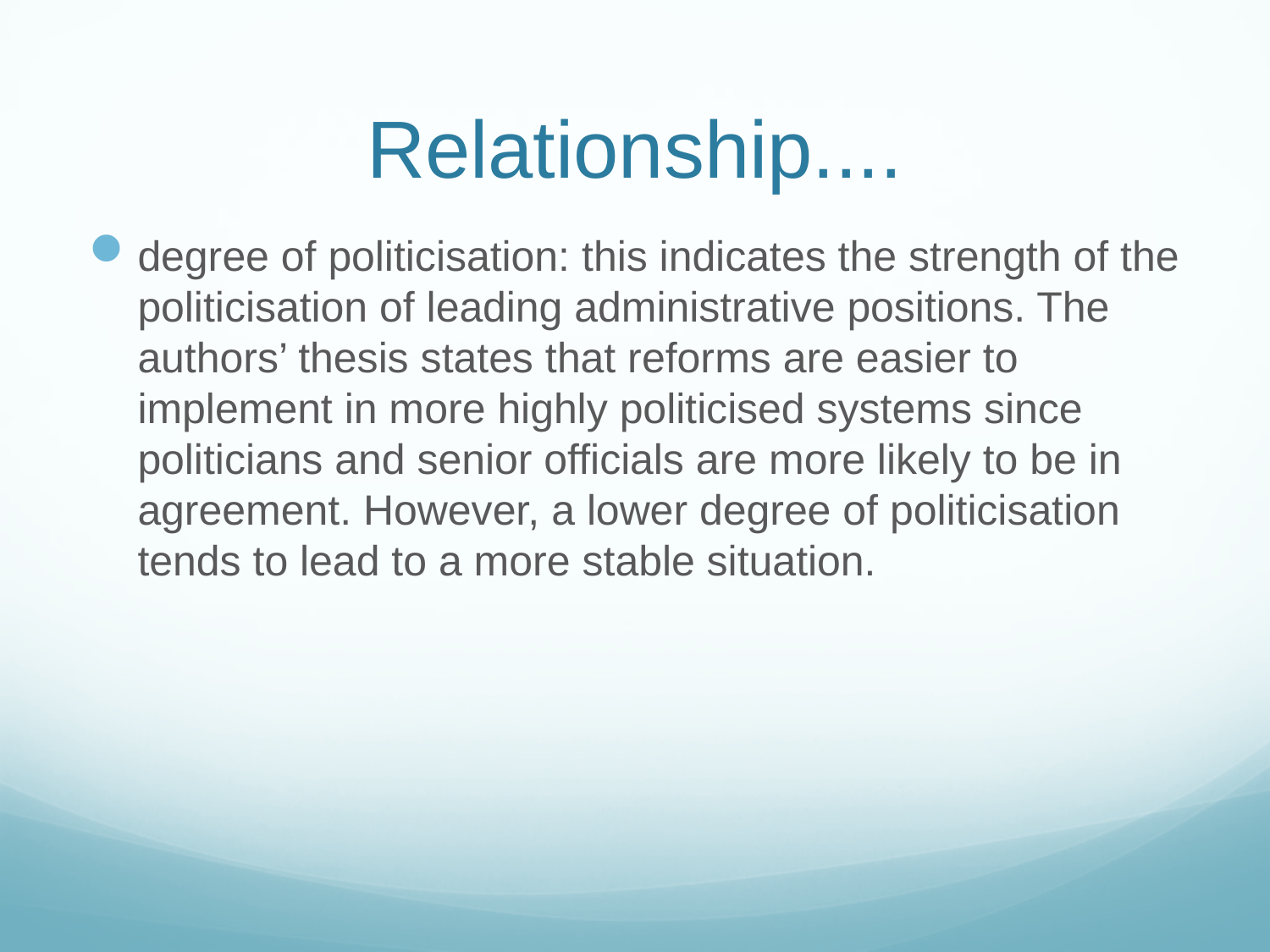

# Relationship....
degree of politicisation: this indicates the strength of the politicisation of leading administrative positions. The authors’ thesis states that reforms are easier to implement in more highly politicised systems since politicians and senior officials are more likely to be in agreement. However, a lower degree of politicisation tends to lead to a more stable situation.